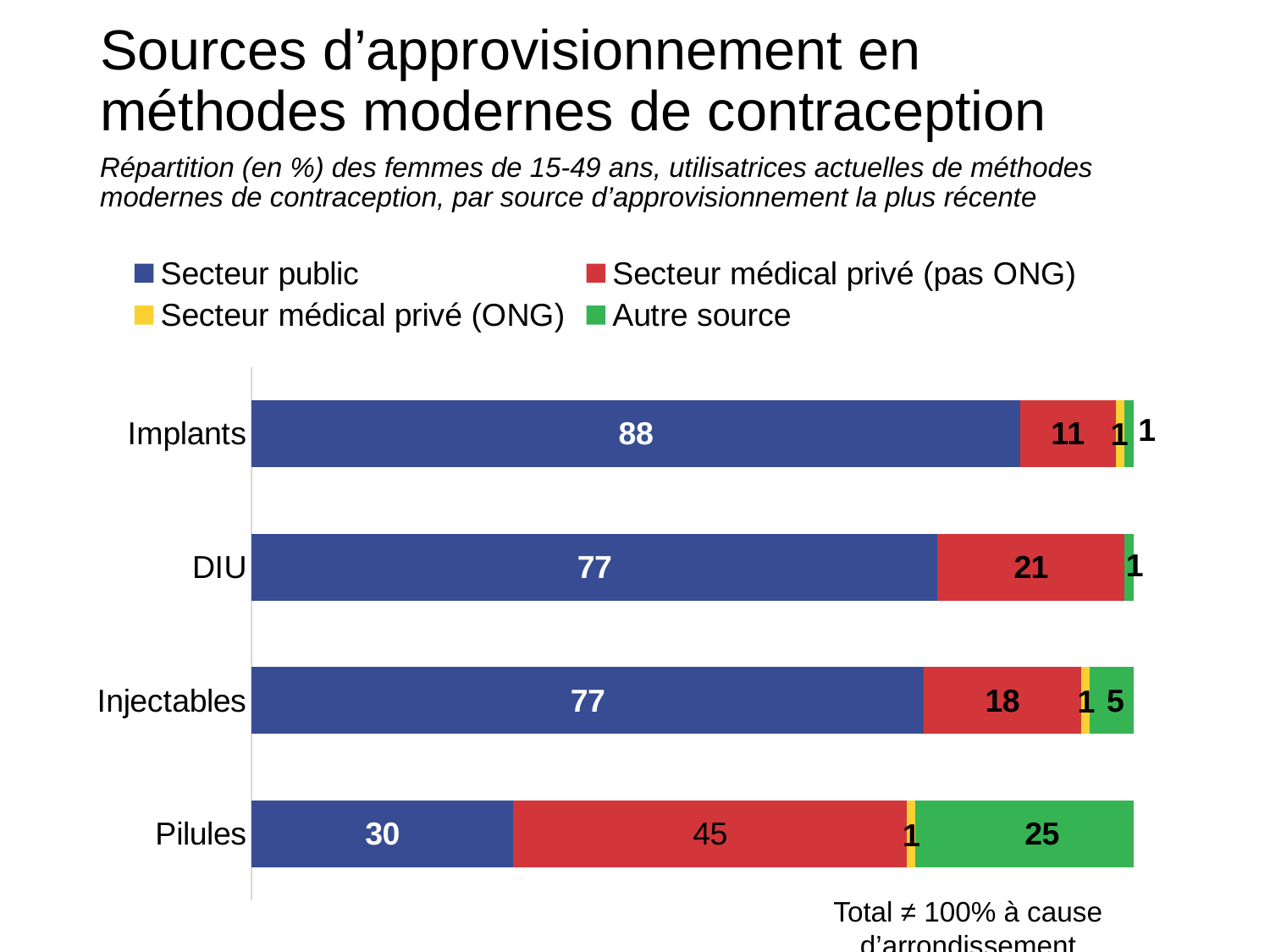

# Sources d’approvisionnement en méthodes modernes de contraception
Répartition (en %) des femmes de 15-49 ans, utilisatrices actuelles de méthodes modernes de contraception, par source d’approvisionnement la plus récente

### Chart

| Category | Secteur public | Secteur médical privé (pas ONG) | Secteur médical privé (ONG) | Autre source |
|---|---|---|---|---|
| Pilules | 30.0 | 45.0 | 1.0 | 25.0 |
| Injectables | 77.0 | 18.0 | 1.0 | 5.0 |
| DIU | 77.0 | 21.0 | 0.0 | 1.0 |
| Implants | 88.0 | 11.0 | 1.0 | 1.0 |
1
1
1
1
Total ≠ 100% à cause d’arrondissement